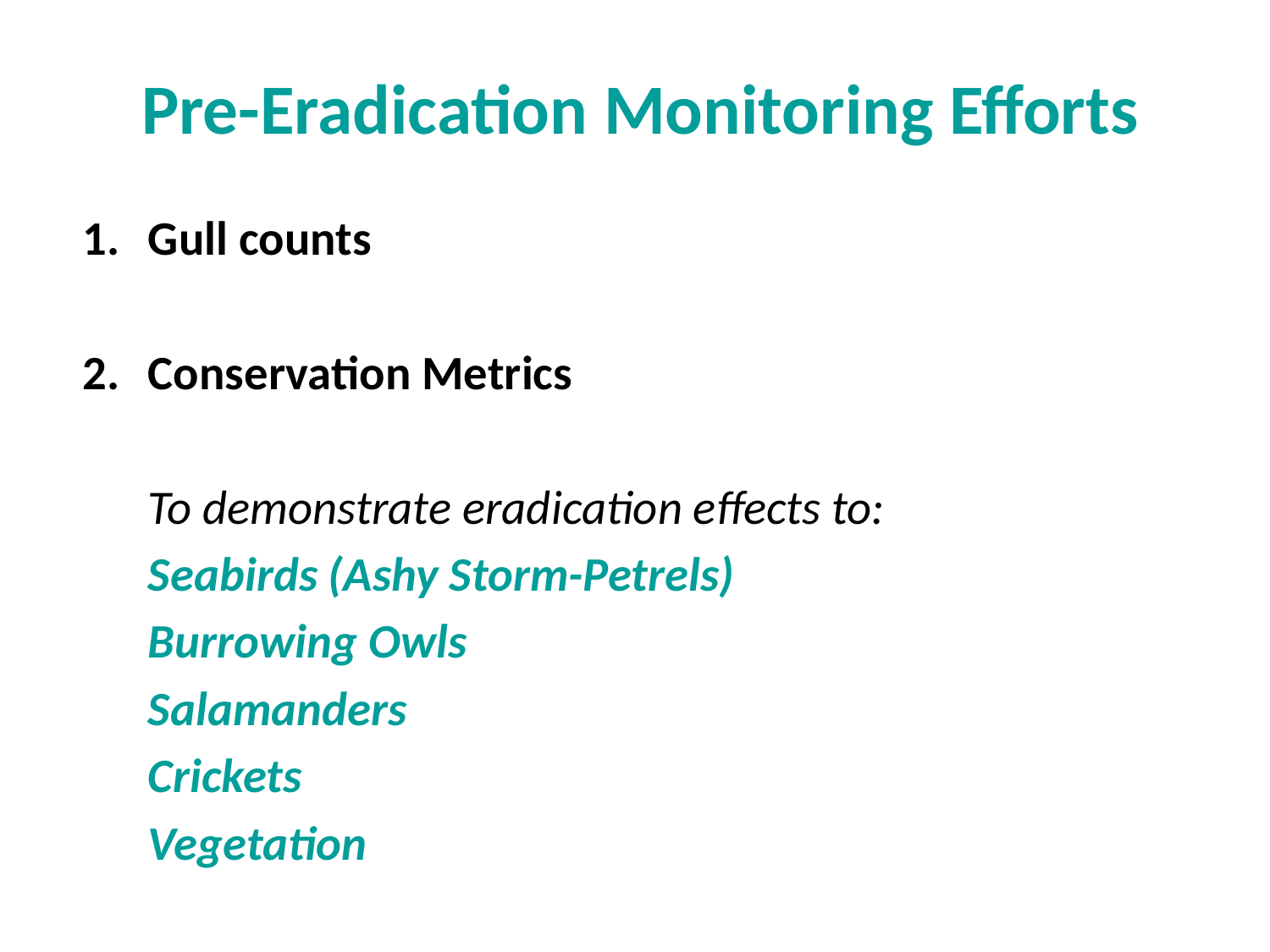

# Pre-Eradication Monitoring Efforts

Gull counts

Conservation Metrics

		To demonstrate eradication effects to:
			Seabirds (Ashy Storm-Petrels)
			Burrowing Owls
			Salamanders
			Crickets
			Vegetation